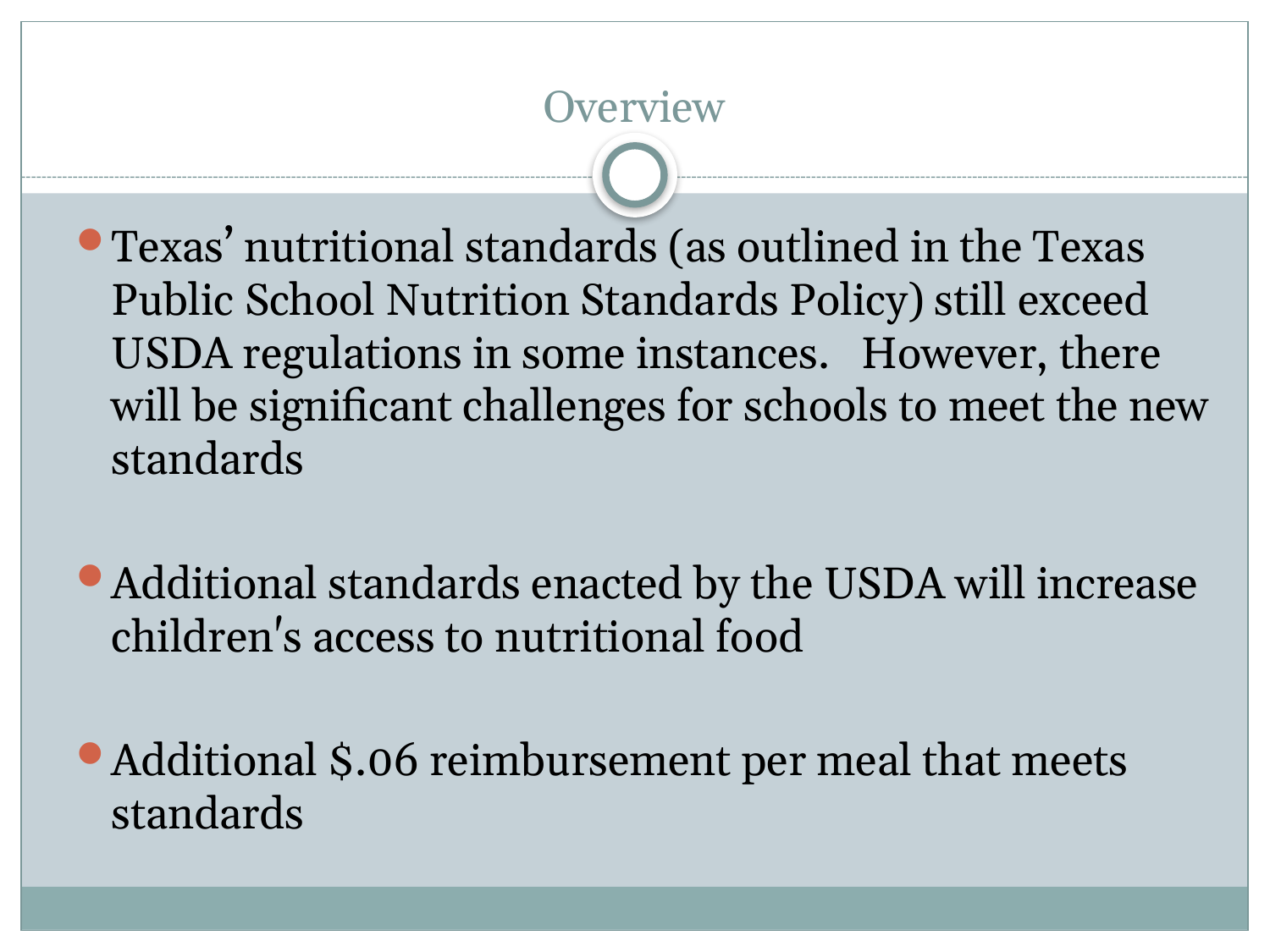

# Overview
Texas’ nutritional standards (as outlined in the Texas Public School Nutrition Standards Policy) still exceed USDA regulations in some instances.   However, there will be significant challenges for schools to meet the new standards

Additional standards enacted by the USDA will increase children's access to nutritional food

Additional $.06 reimbursement per meal that meets standards